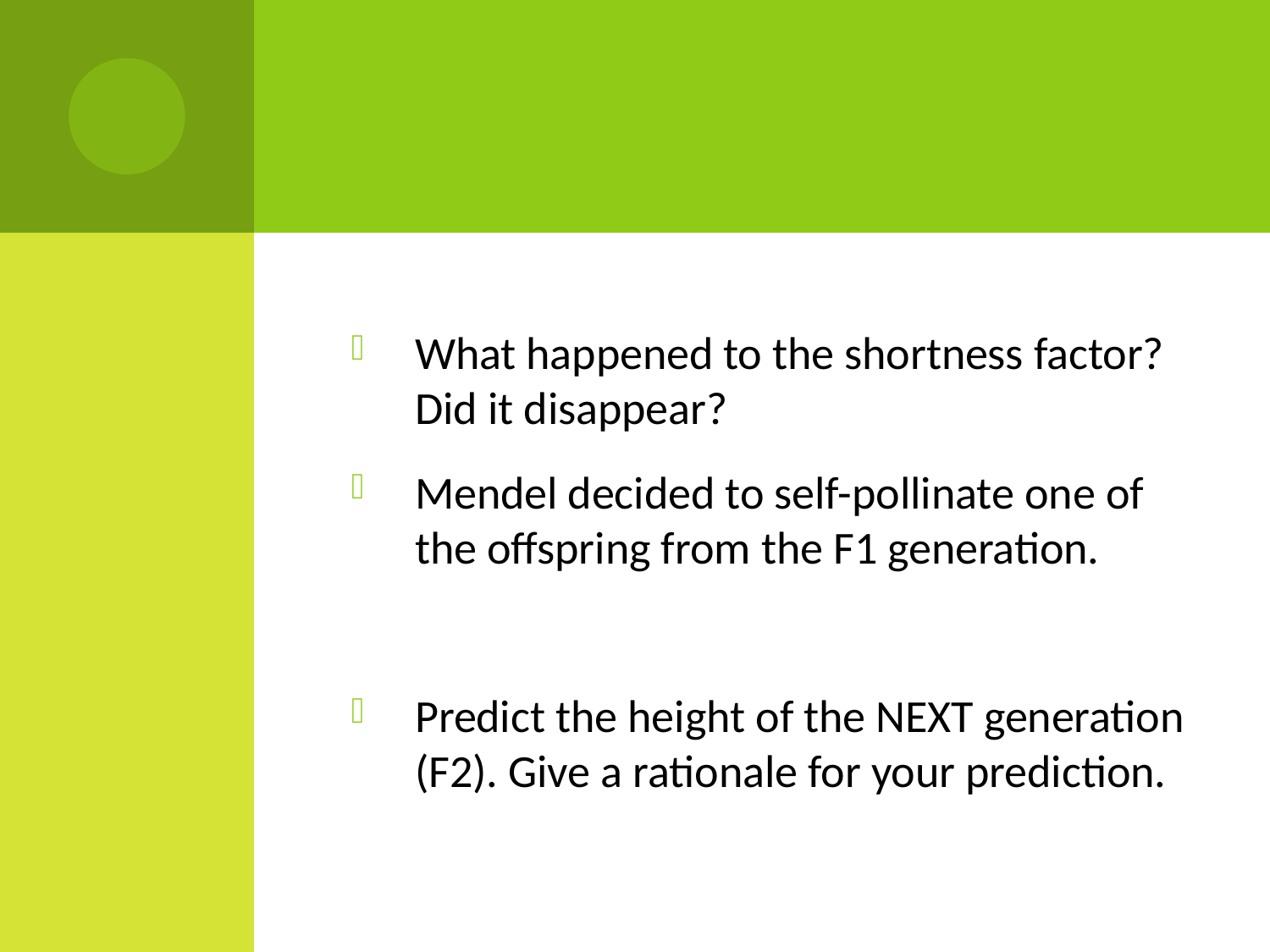

#
What happened to the shortness factor? Did it disappear?
Mendel decided to self-pollinate one of the offspring from the F1 generation.

Predict the height of the NEXT generation (F2). Give a rationale for your prediction.